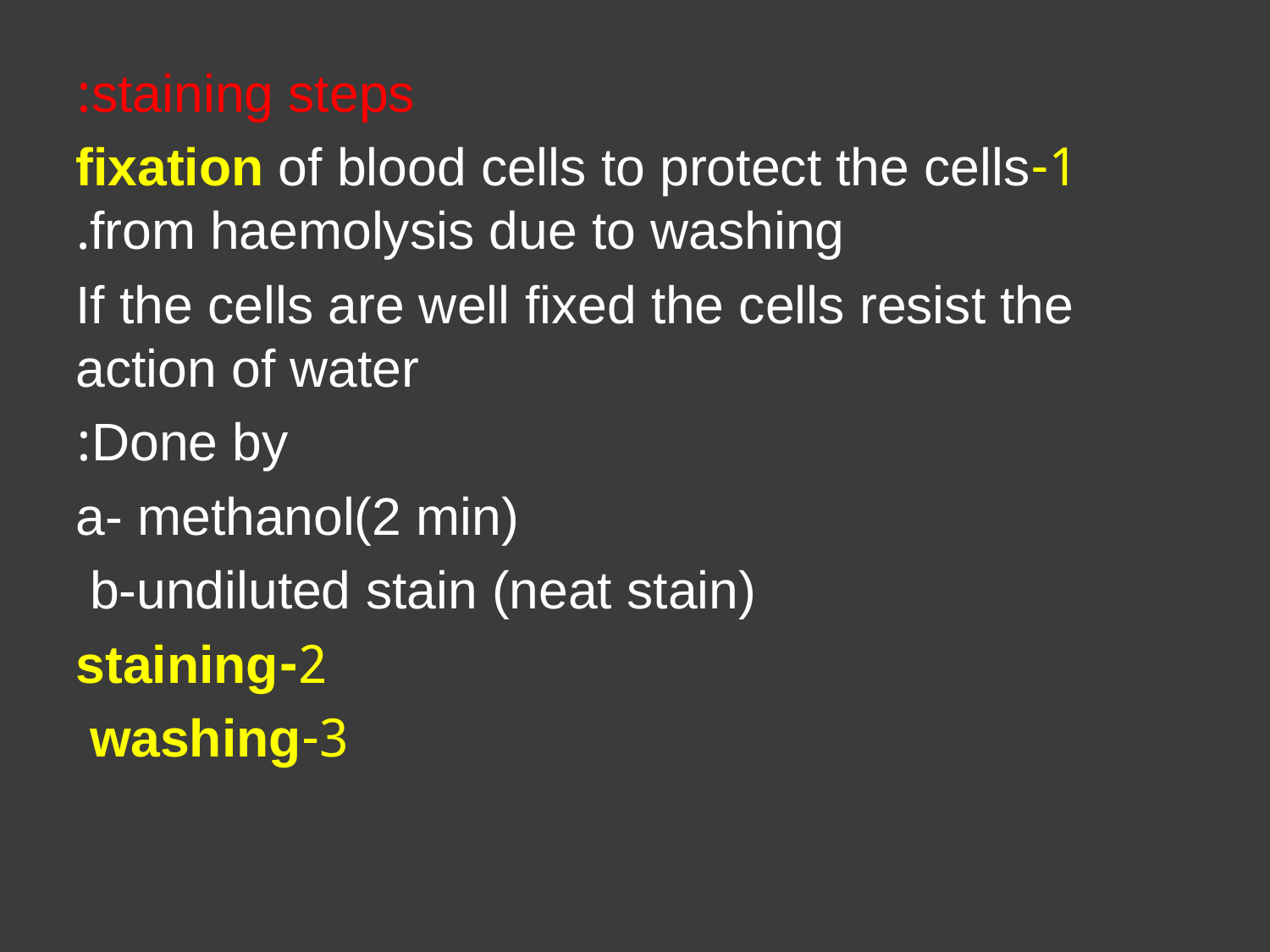

staining steps:
1-fixation of blood cells to protect the cells from haemolysis due to washing.
If the cells are well fixed the cells resist the action of water
Done by:
a- methanol(2 min)
b-undiluted stain (neat stain)
2-staining
3-washing